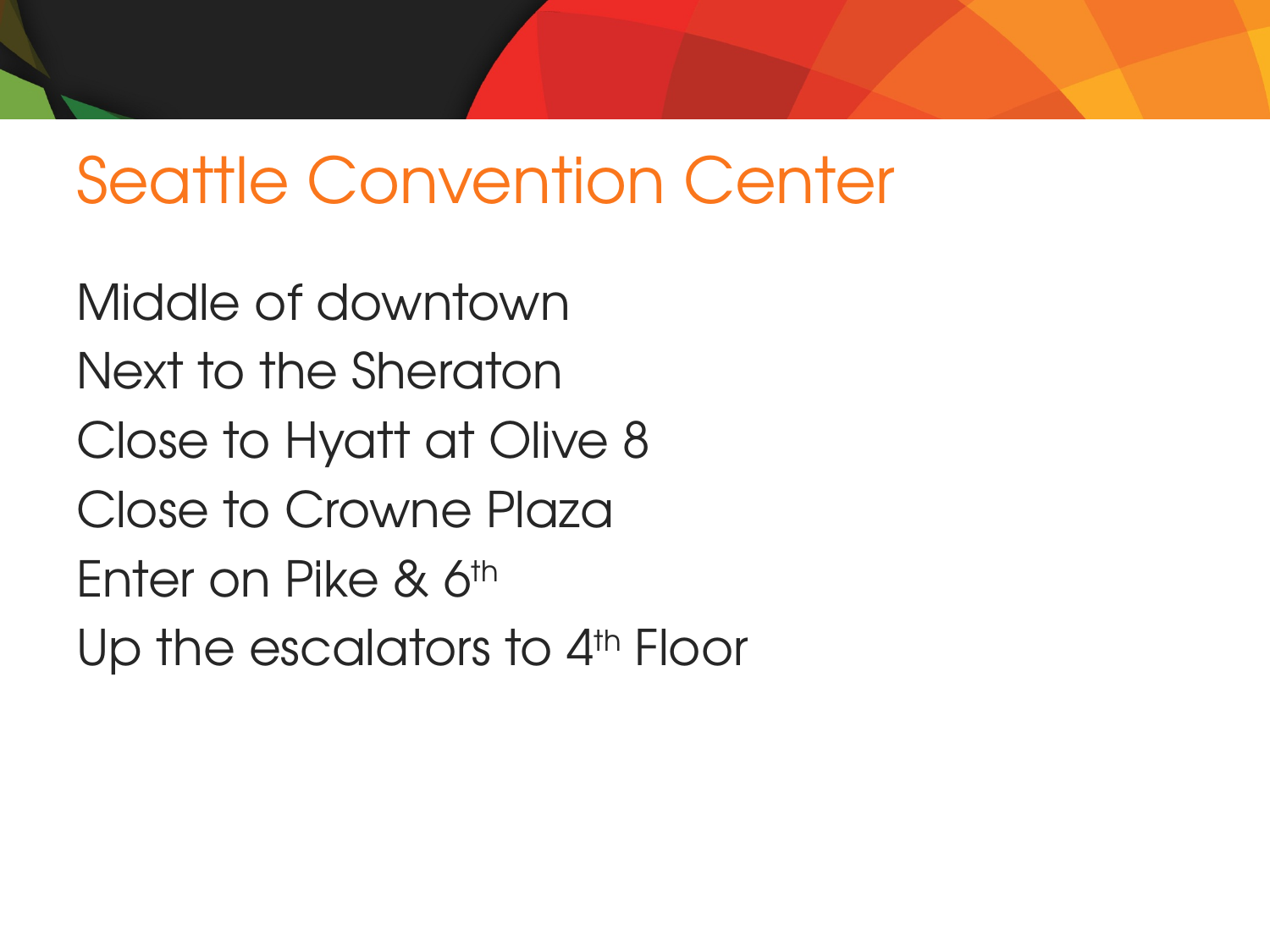

# Seattle Convention Center
Middle of downtown
Next to the Sheraton
Close to Hyatt at Olive 8
Close to Crowne Plaza
Enter on Pike & 6th
Up the escalators to 4th Floor